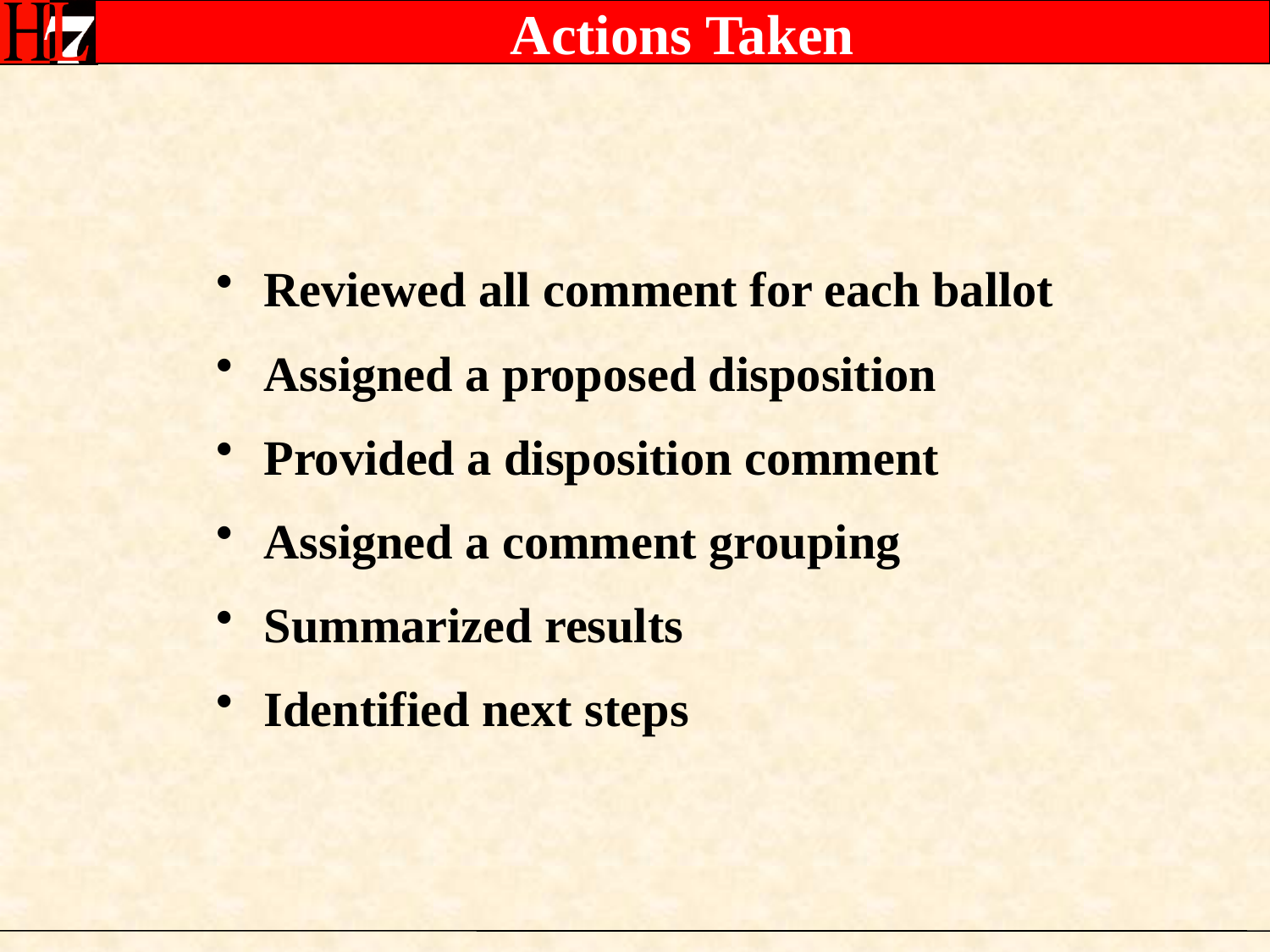

# Actions Taken
Reviewed all comment for each ballot
Assigned a proposed disposition
Provided a disposition comment
Assigned a comment grouping
Summarized results
Identified next steps